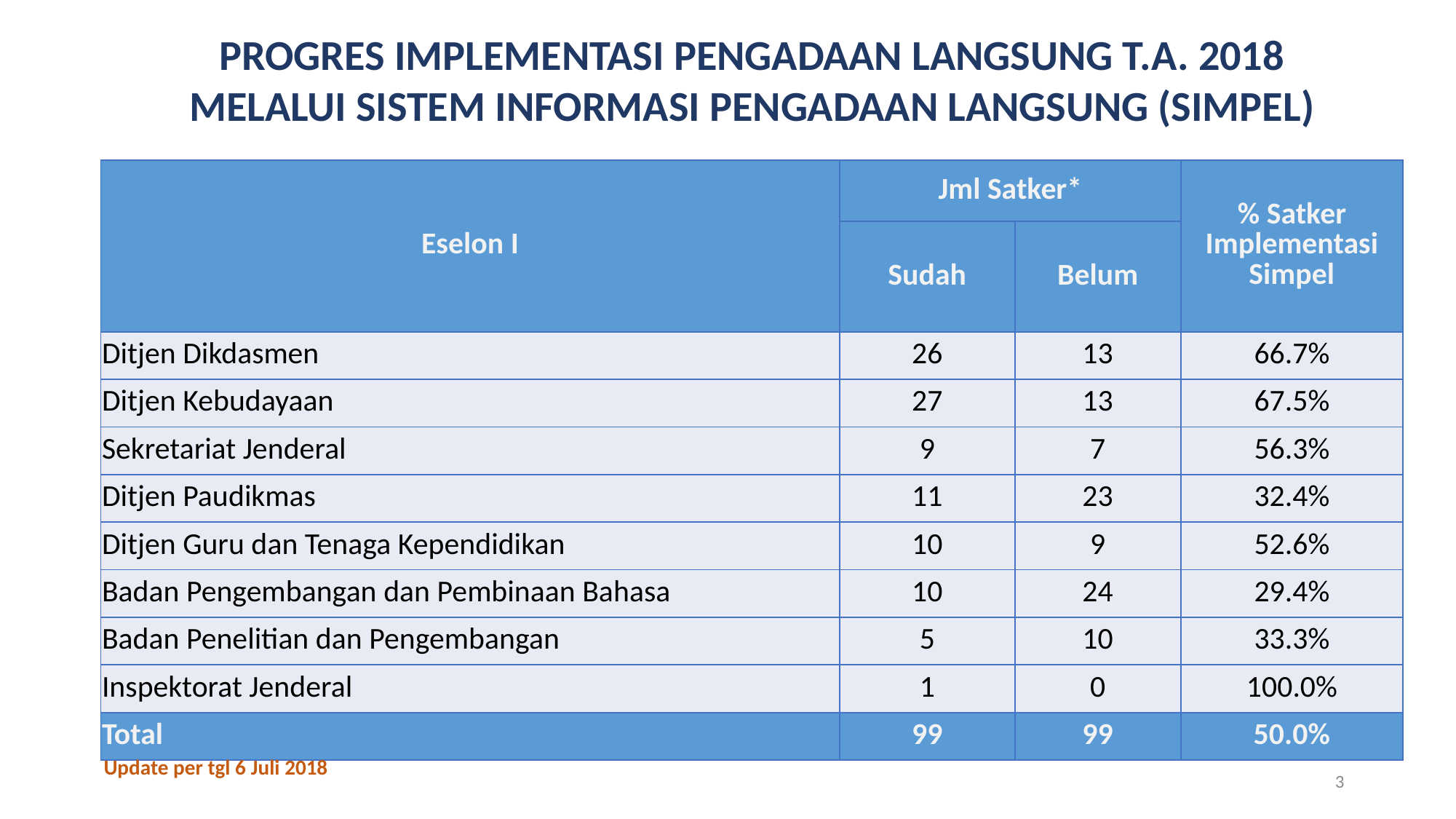

PROGRES IMPLEMENTASI PENGADAAN LANGSUNG T.A. 2018
MELALUI SISTEM INFORMASI PENGADAAN LANGSUNG (SIMPEL)
| Eselon I | Jml Satker\* |  | % Satker Implementasi Simpel |
| --- | --- | --- | --- |
|  | Sudah | Belum |  |
| Ditjen Dikdasmen | 26 | 13 | 66.7% |
| Ditjen Kebudayaan | 27 | 13 | 67.5% |
| Sekretariat Jenderal | 9 | 7 | 56.3% |
| Ditjen Paudikmas | 11 | 23 | 32.4% |
| Ditjen Guru dan Tenaga Kependidikan | 10 | 9 | 52.6% |
| Badan Pengembangan dan Pembinaan Bahasa | 10 | 24 | 29.4% |
| Badan Penelitian dan Pengembangan | 5 | 10 | 33.3% |
| Inspektorat Jenderal | 1 | 0 | 100.0% |
| Total | 99 | 99 | 50.0% |
Update per tgl 6 Juli 2018
3